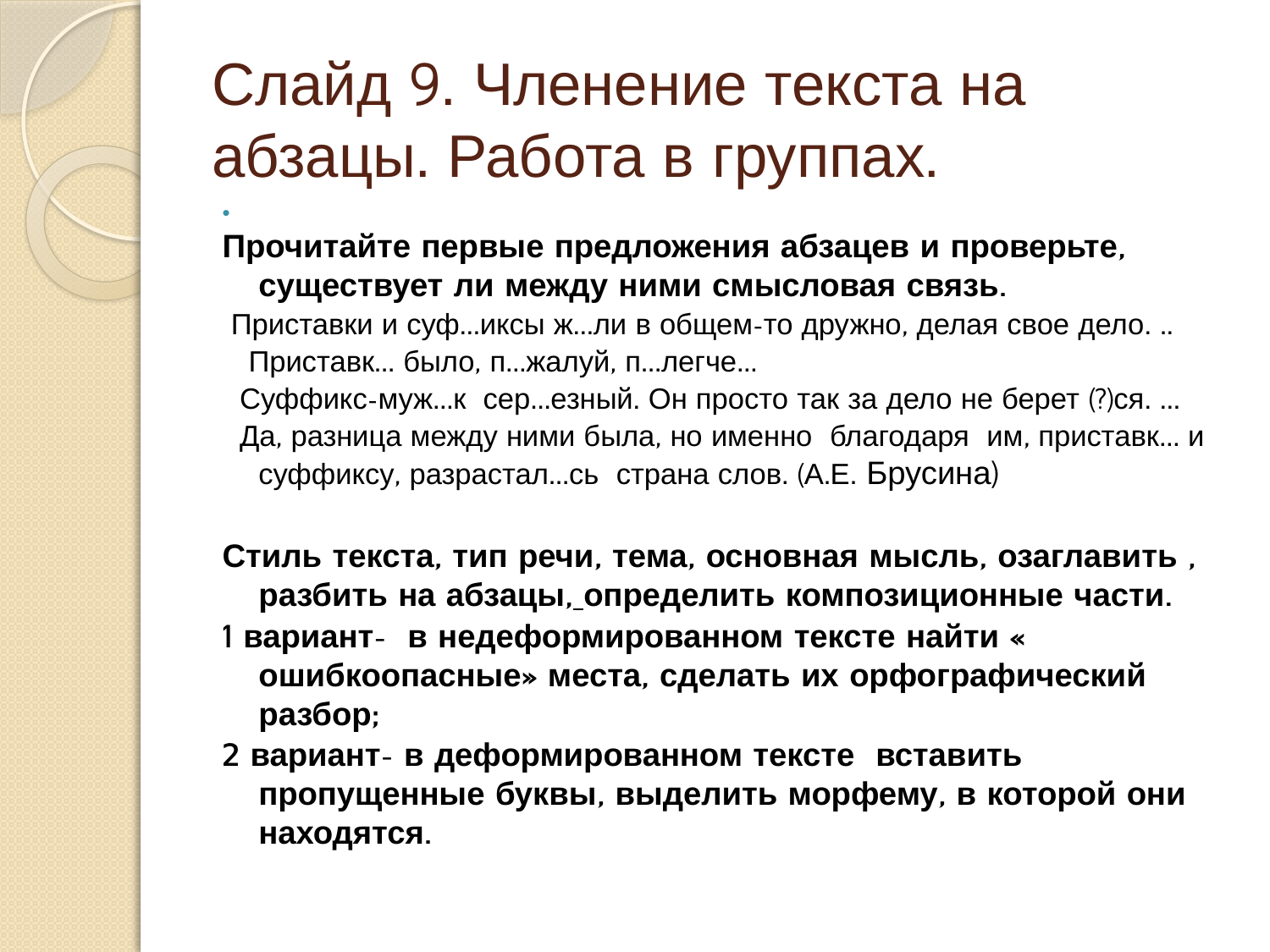

# Слайд 9. Членение текста на абзацы. Работа в группах.

Прочитайте первые предложения абзацев и проверьте, существует ли между ними смысловая связь.
 Приставки и суф…иксы ж…ли в общем-то дружно, делая свое дело. ..
   Приставк… было, п…жалуй, п…легче…
  Суффикс-муж…к  сер…езный. Он просто так за дело не берет (?)ся. …
  Да, разница между ними была, но именно  благодаря  им, приставк… и суффиксу, разрастал…сь  страна слов. (А.Е. Брусина)

Стиль текста, тип речи, тема, основная мысль, озаглавить , разбить на абзацы, определить композиционные части.
1 вариант-  в недеформированном тексте найти « ошибкоопасные» места, сделать их орфографический разбор;
2 вариант- в деформированном тексте  вставить пропущенные буквы, выделить морфему, в которой они находятся.